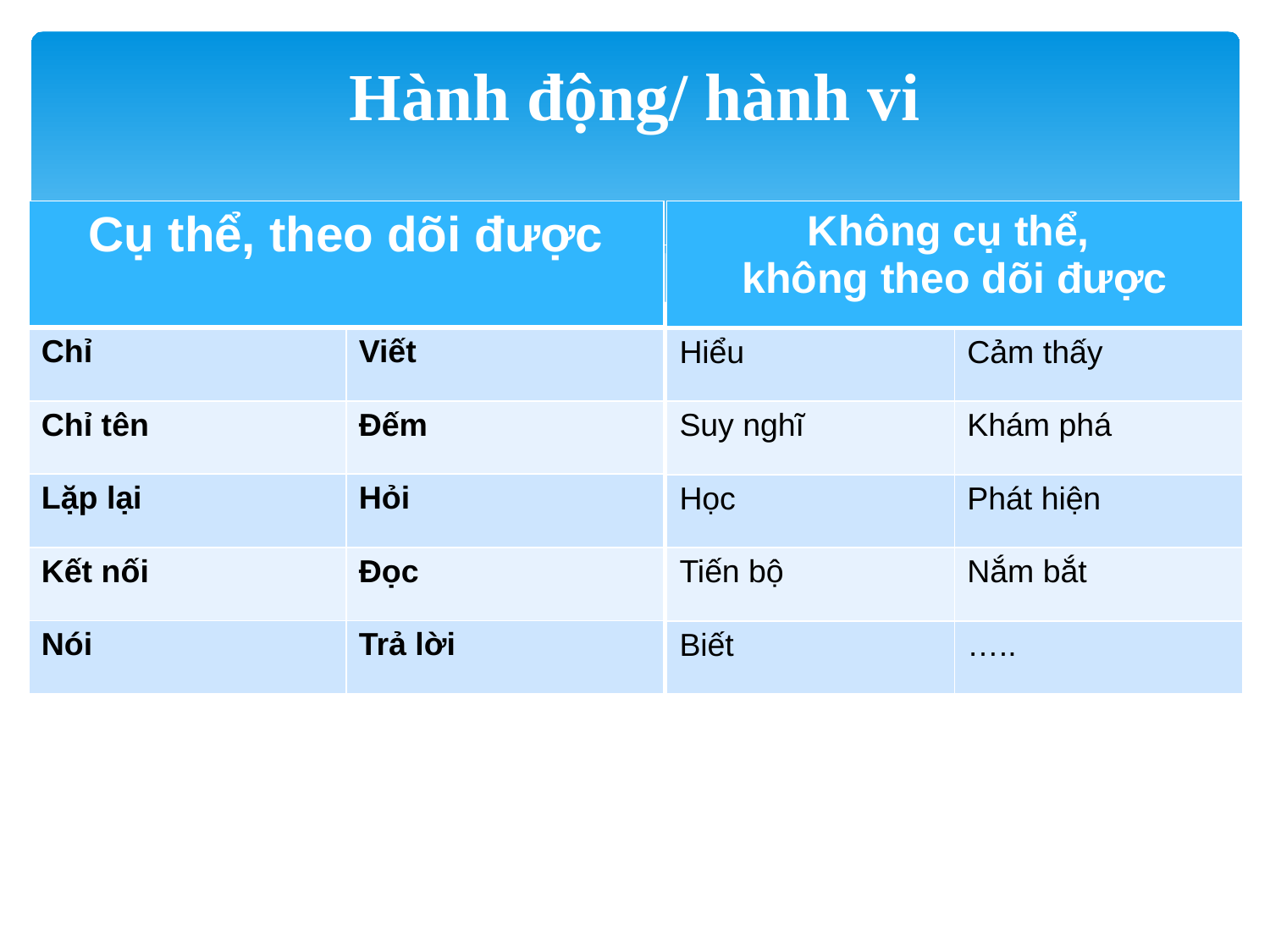

# Hành động/ hành vi
| Cụ thể, theo dõi được |  |
| --- | --- |
| Chỉ | Viết |
| Chỉ tên | Đếm |
| Lặp lại | Hỏi |
| Kết nối | Đọc |
| Nói | Trả lời |
| Không cụ thể, không theo dõi được |  |
| --- | --- |
| Hiểu | Cảm thấy |
| Suy nghĩ | Khám phá |
| Học | Phát hiện |
| Tiến bộ | Nắm bắt |
| Biết | ….. |